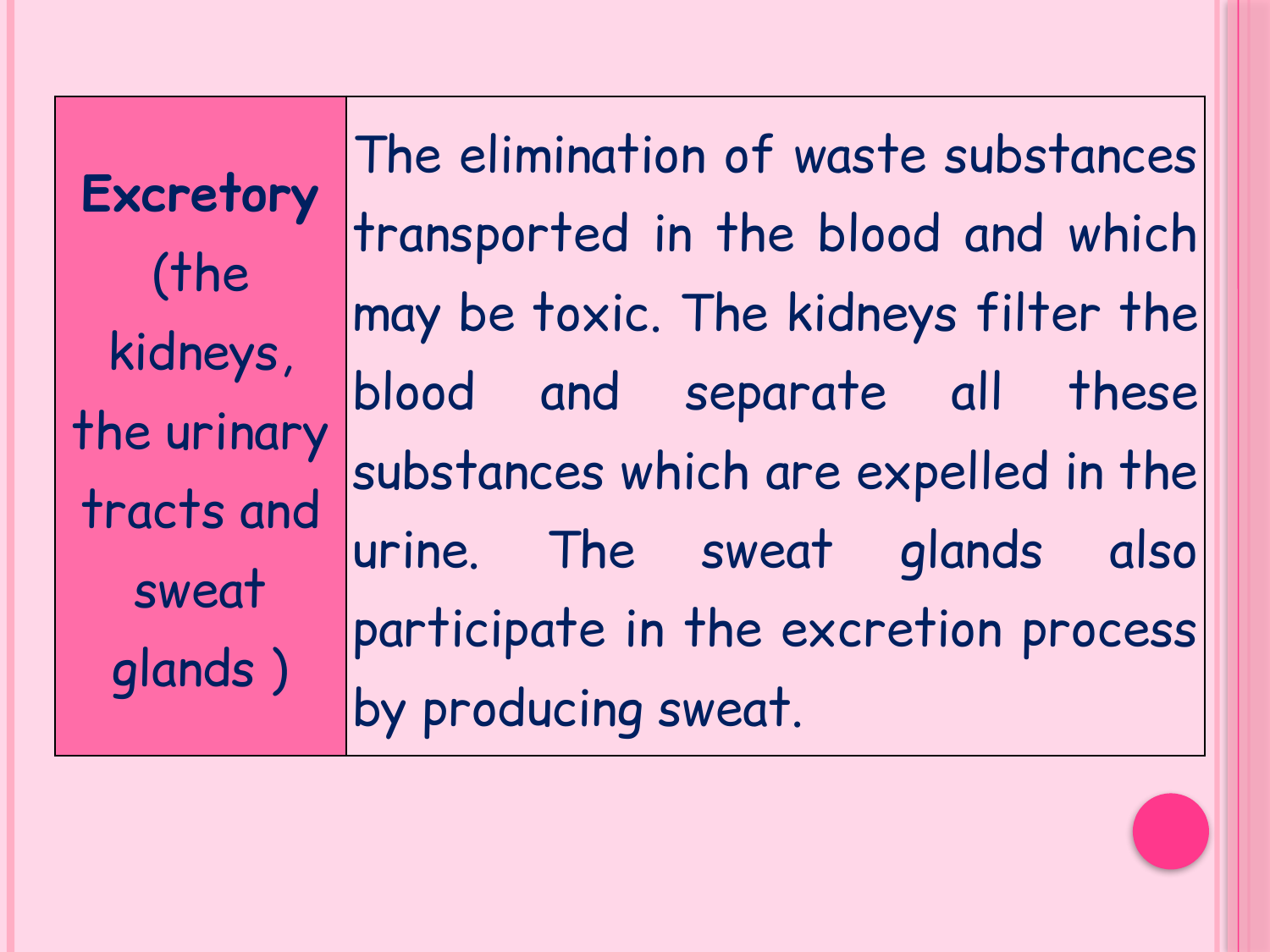

#
| Excretory (the kidneys, the urinary tracts and sweat glands ) | The elimination of waste substances transported in the blood and which may be toxic. The kidneys filter the blood and separate all these substances which are expelled in the urine. The sweat glands also participate in the excretion process by producing sweat. |
| --- | --- |